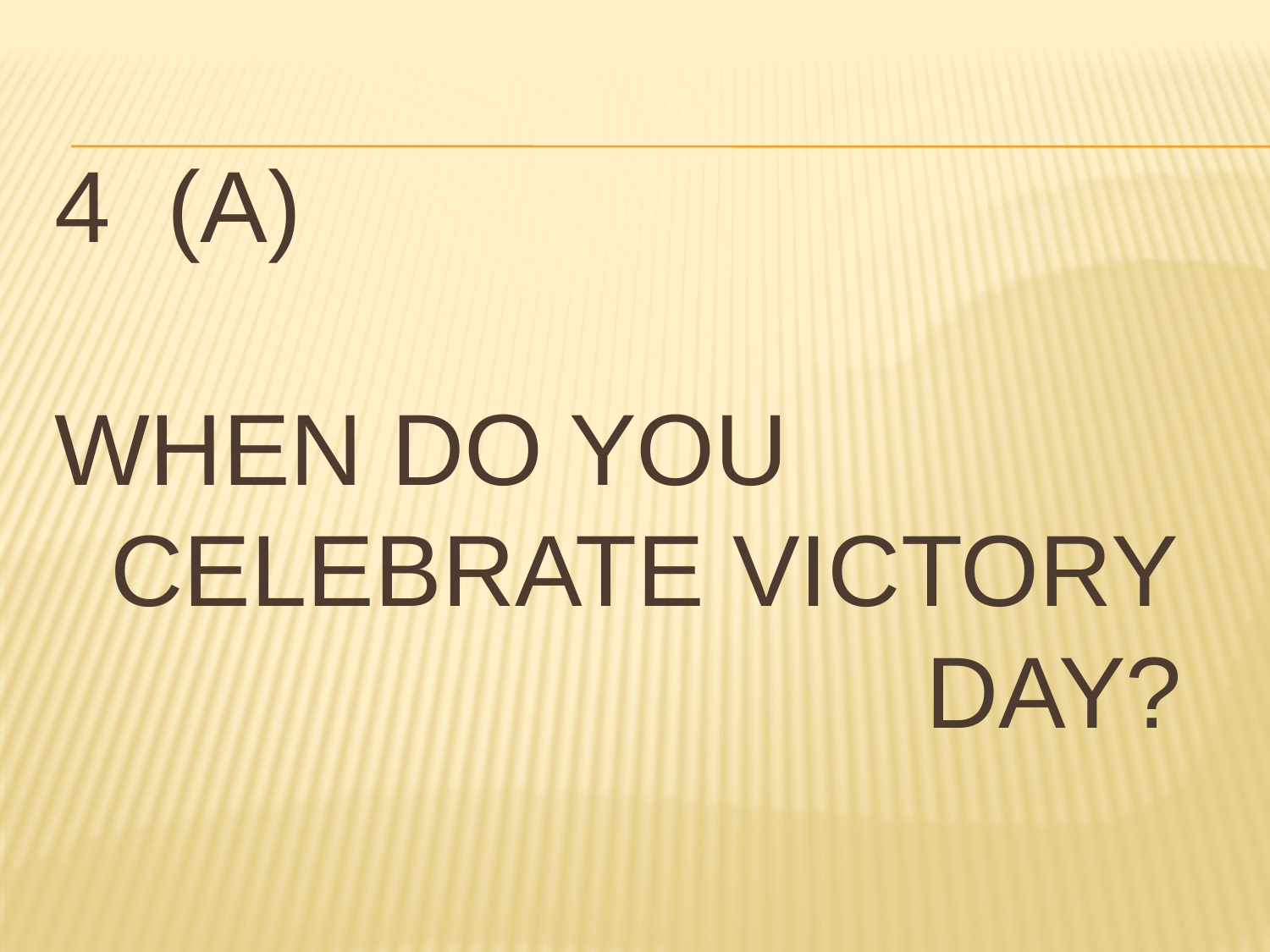

# 4  (a) When do you celebrate Victory day?